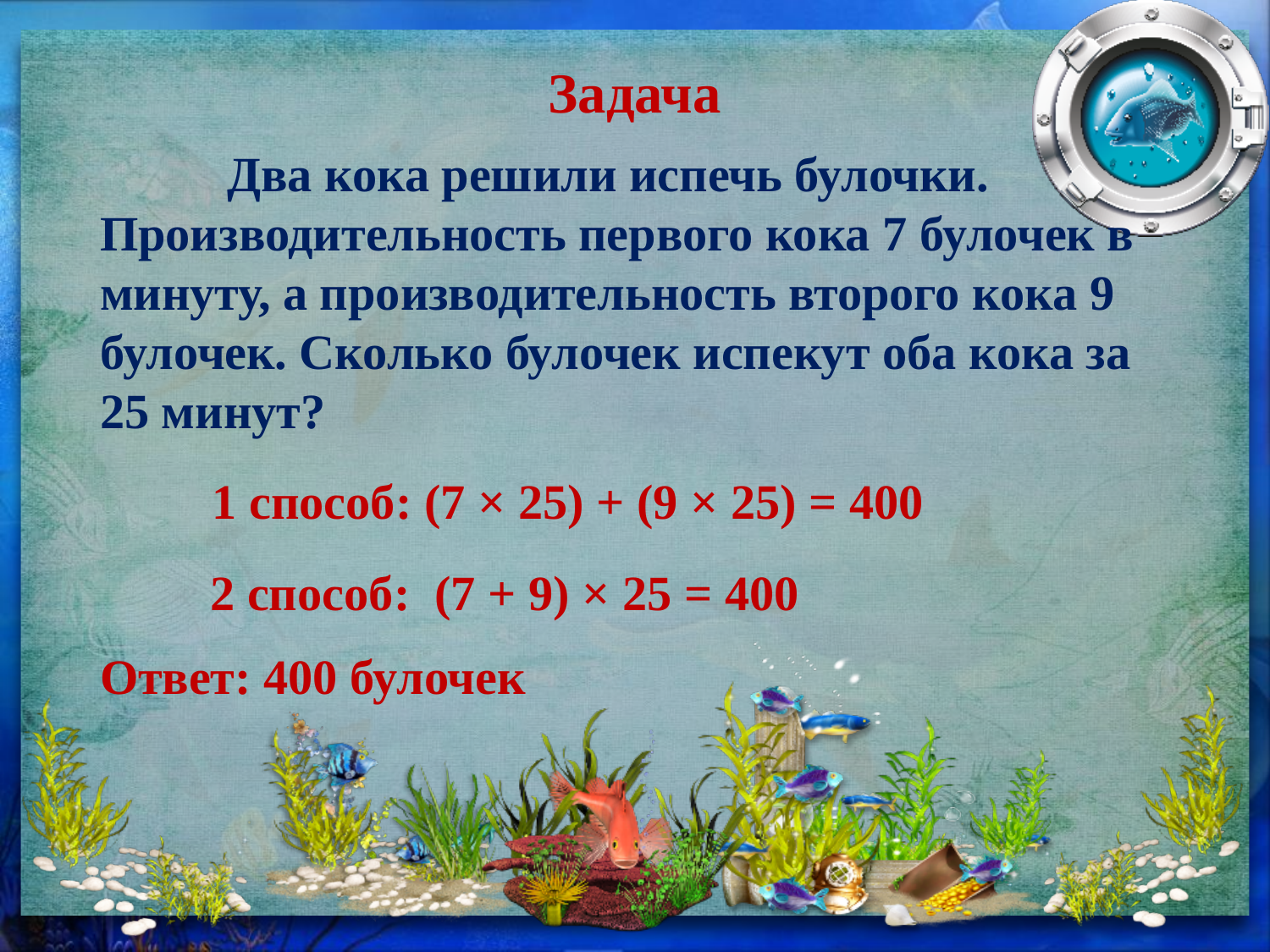

# Задача
	Два кока решили испечь булочки.  Производительность первого кока 7 булочек в минуту, а производительность второго кока 9 булочек. Сколько булочек испекут оба кока за 25 минут?
          1 способ: (7 × 25) + (9 × 25) = 400
         2 способ:  (7 + 9) × 25 = 400
Ответ: 400 булочек